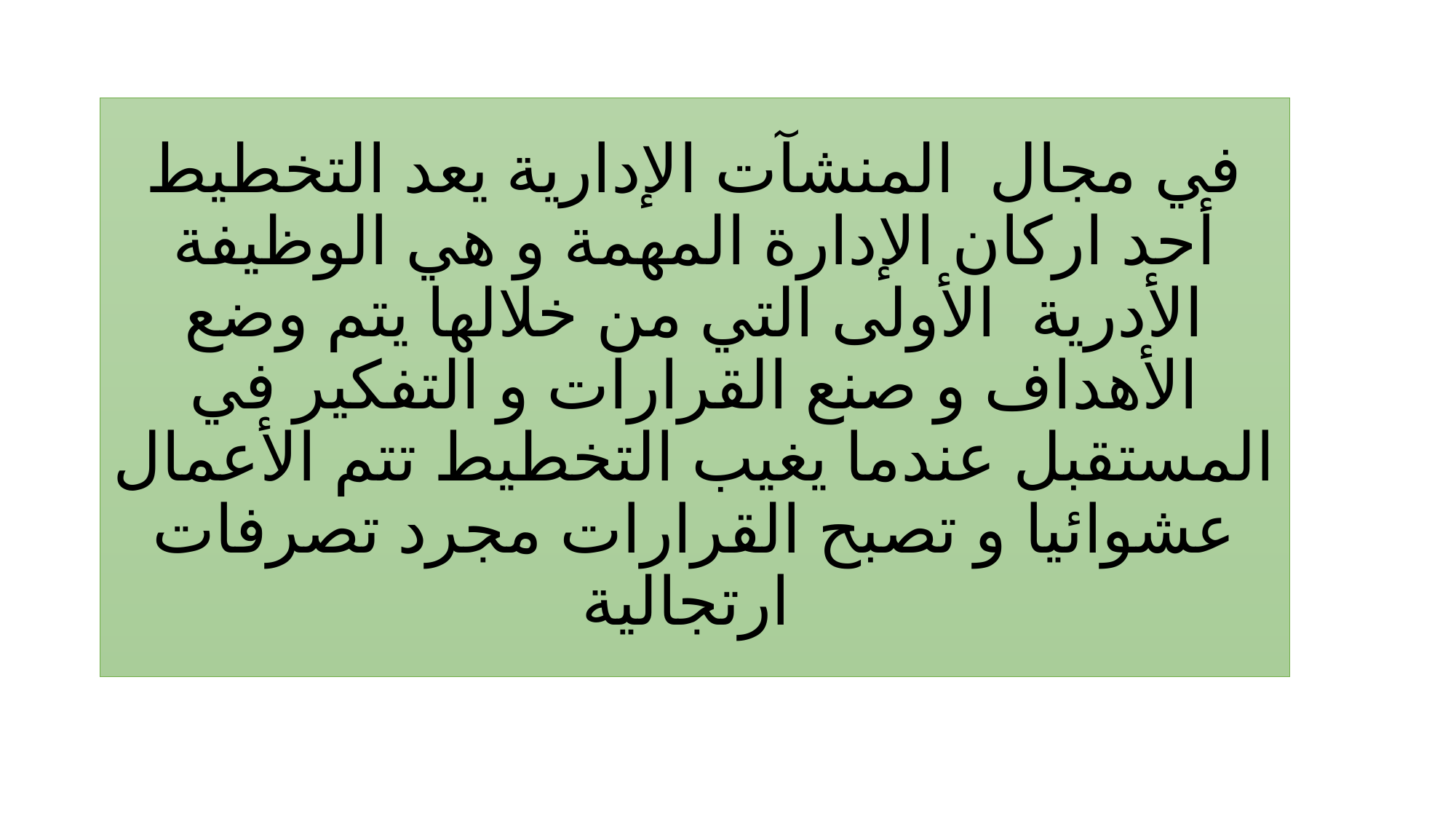

# في مجال  المنشآت الإدارية يعد التخطيط أحد اركان الإدارة المهمة و هي الوظيفة الأدرية  الأولى التي من خلالها يتم وضع الأهداف و صنع القرارات و التفكير في المستقبل عندما يغيب التخطيط تتم الأعمال عشوائيا و تصبح القرارات مجرد تصرفات ارتجالية